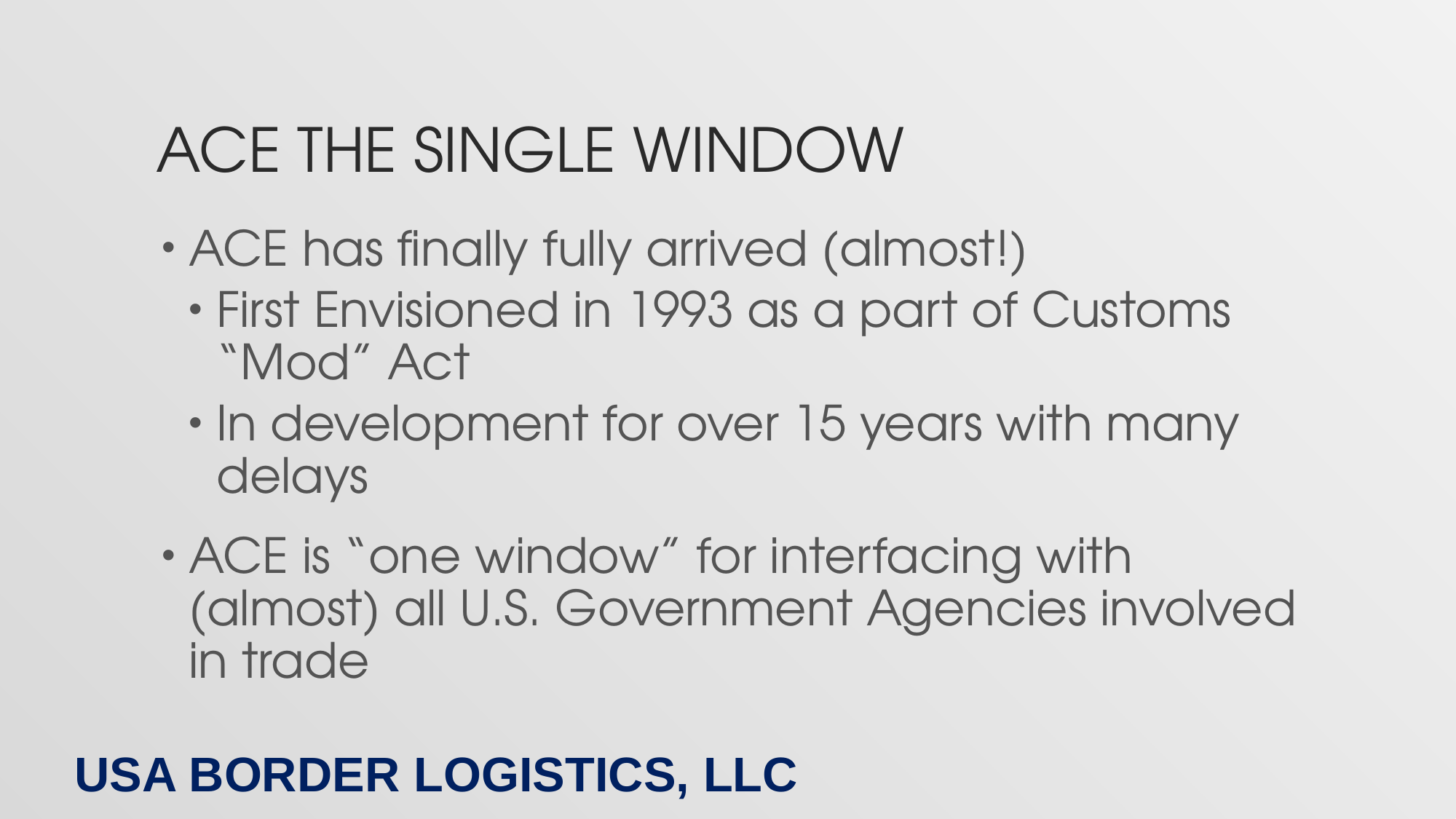

# ACE The Single Window
ACE has finally fully arrived (almost!)
First Envisioned in 1993 as a part of Customs “Mod” Act
In development for over 15 years with many delays
ACE is “one window” for interfacing with (almost) all U.S. Government Agencies involved in trade

USA Border logistics, llc